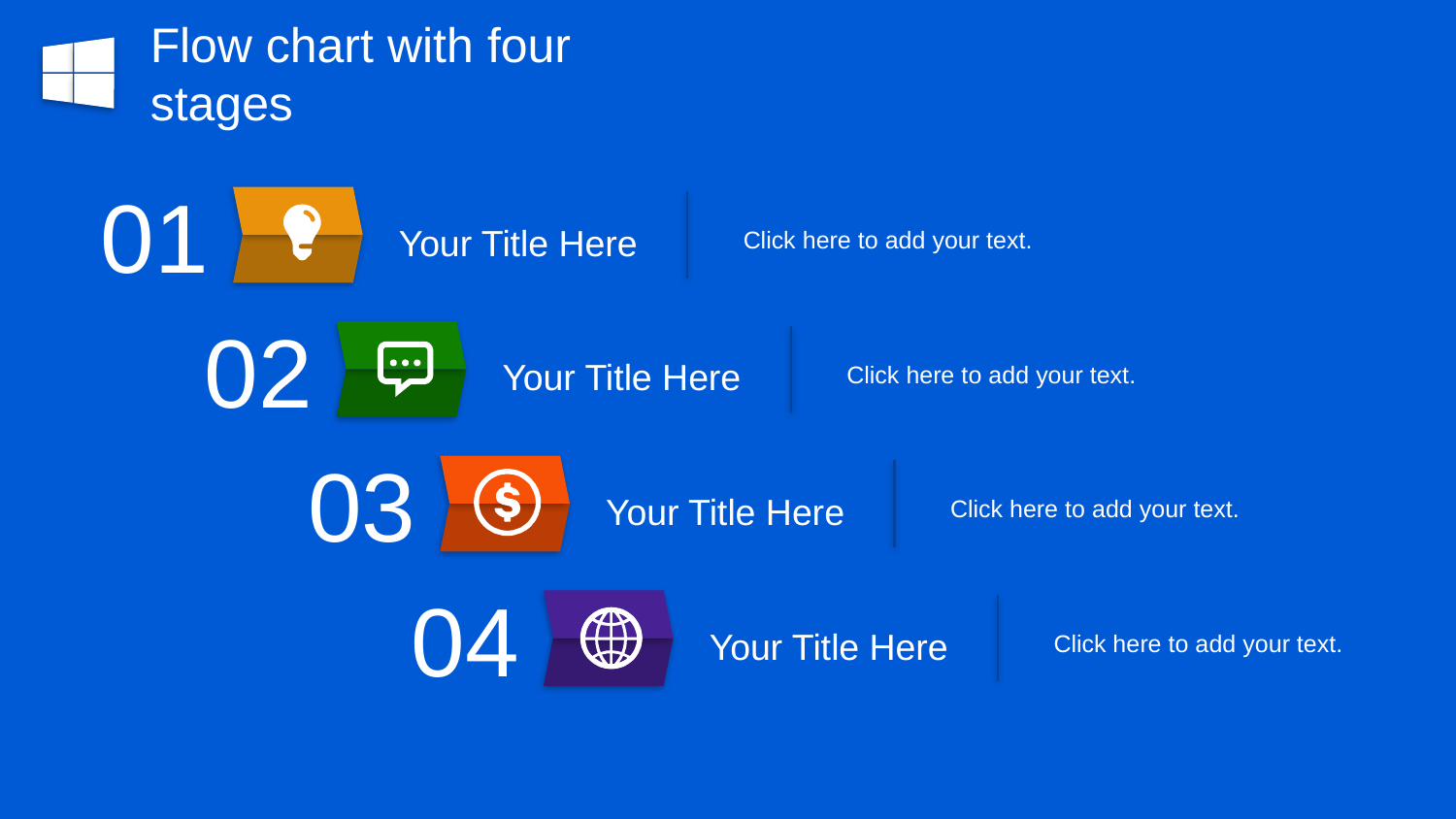

Flow chart with four stages
01

Your Title Here

Click here to add your text.

02

Your Title Here

Click here to add your text.

03

Your Title Here
Click here to add your text.

04

Your Title Here

Click here to add your text.